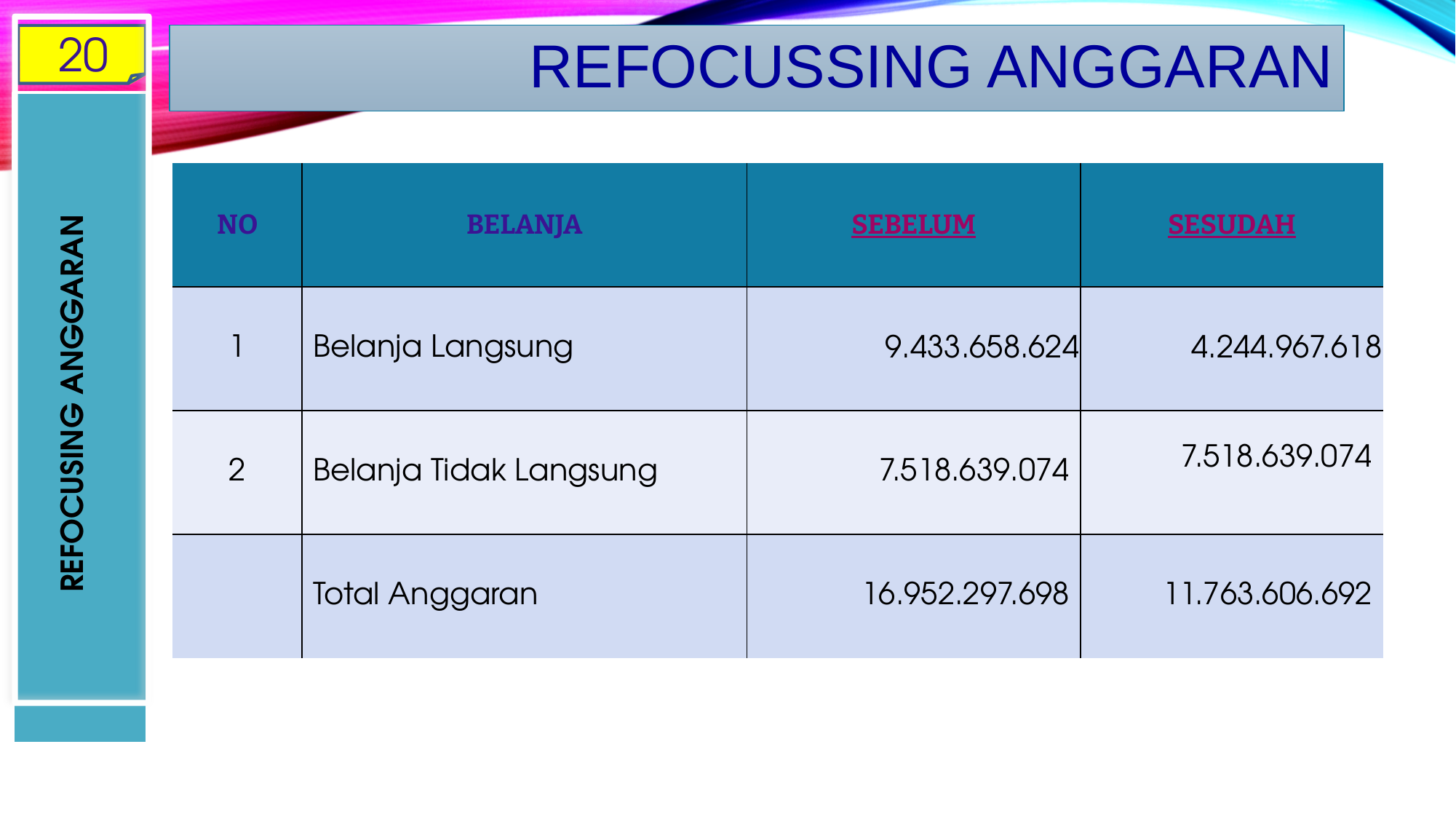

REFOCUSSING ANGGARAN

20

REFOCUSING ANGGARAN
| NO | BELANJA | SEBELUM | SESUDAH |
| --- | --- | --- | --- |
| 1 | Belanja Langsung | 9.433.658.624 | 4.244.967.618 |
| 2 | Belanja Tidak Langsung | 7.518.639.074 | 7.518.639.074 |
|  | Total Anggaran | 16.952.297.698 | 11.763.606.692 |